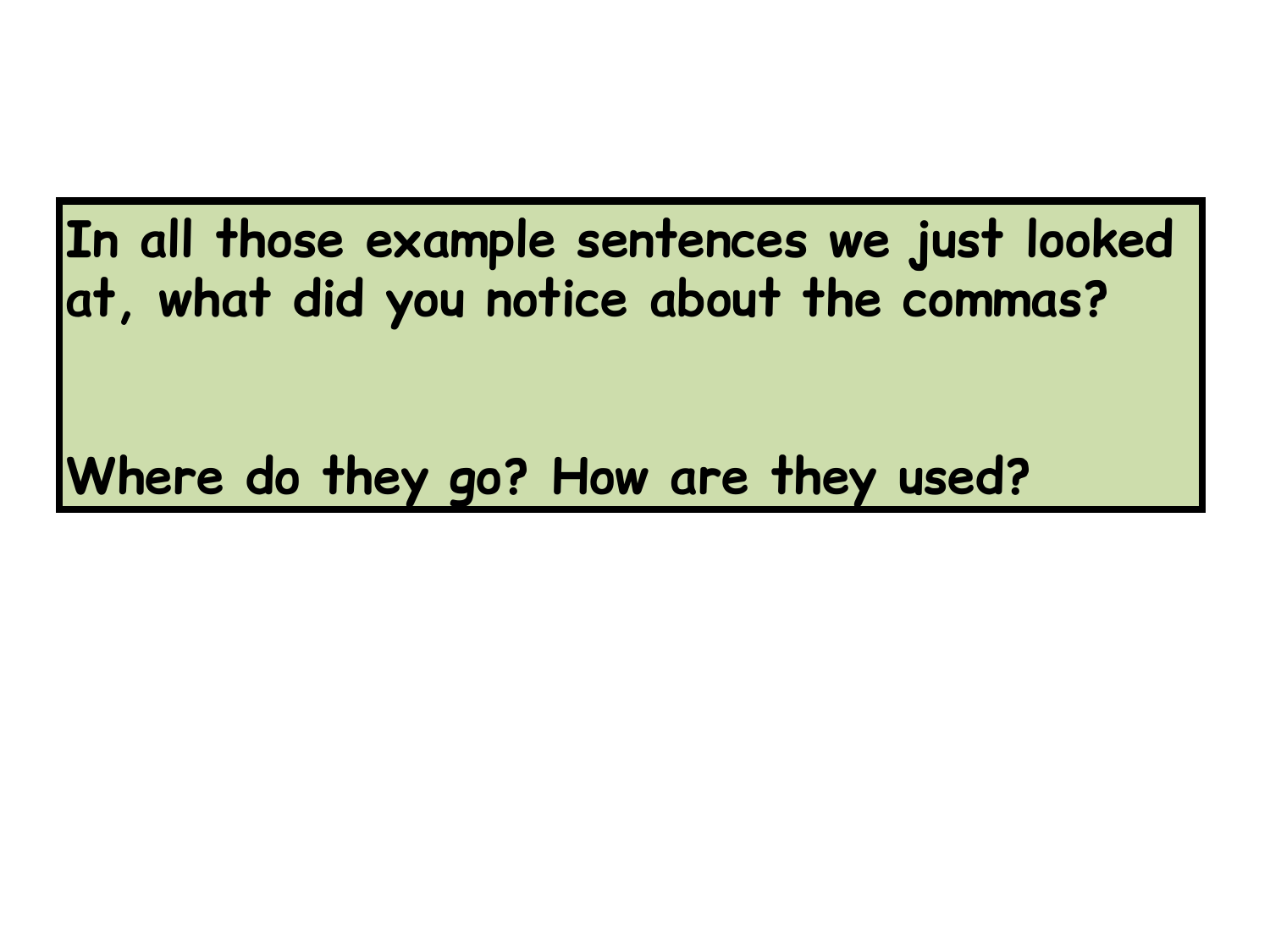

In all those example sentences we just looked at, what did you notice about the commas?

Where do they go? How are they used?